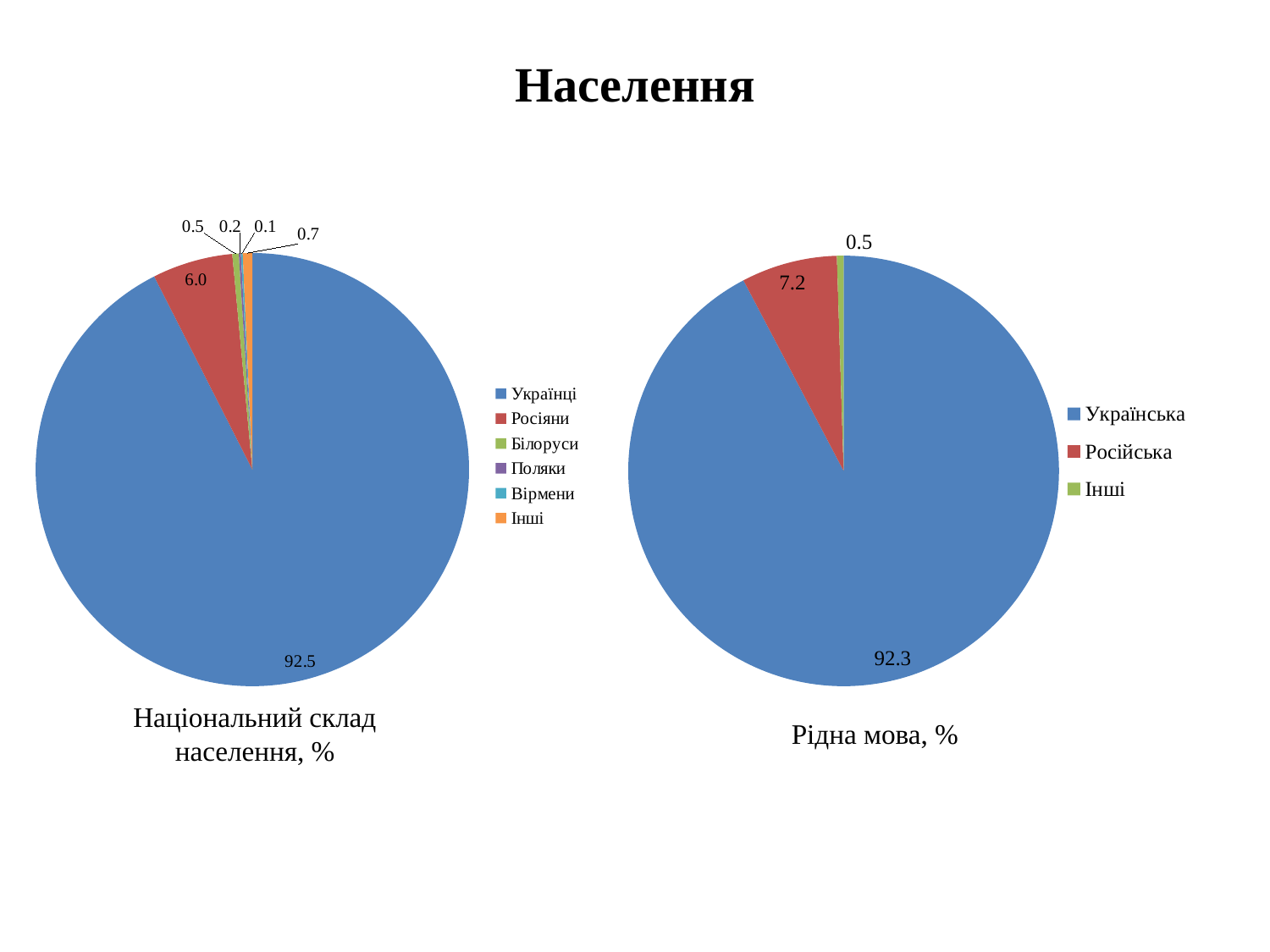

# Населення

### Chart

| Category |  |
|---|---|
| Українці | 92.52 |
| Росіяни | 6.0 |
| Білоруси | 0.48000000000000004 |
| Поляки | 0.16 |
| Вірмени | 0.13 |
| Інші | 0.7100000000000001 |

### Chart

| Category |  |
|---|---|
| Українська | 92.3 |
| Російська | 7.2 |
| Інші | 0.5 |
Національний склад населення, %
Рідна мова, %